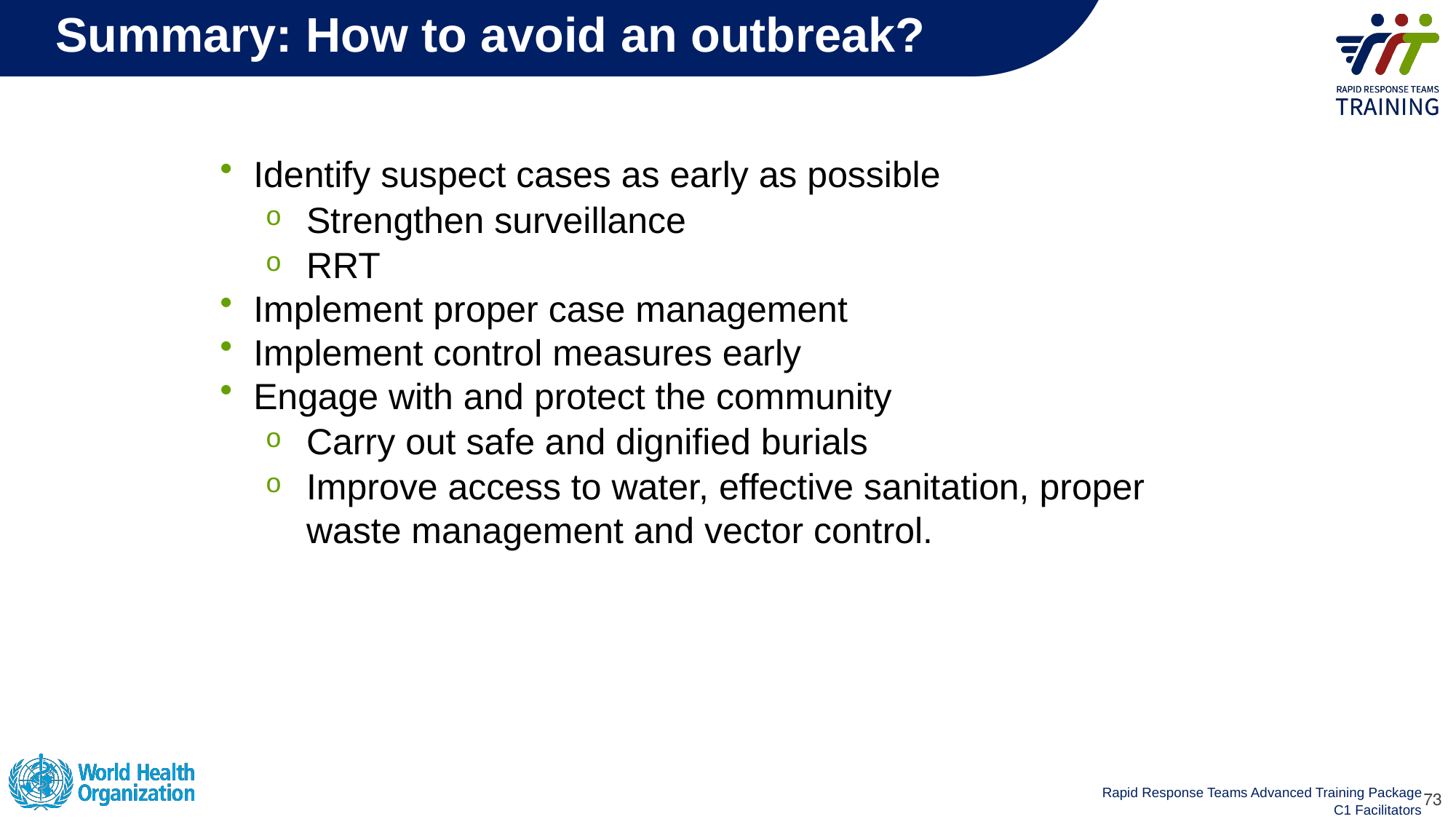

# Summary: How to avoid an outbreak?
Identify suspect cases as early as possible
Strengthen surveillance
RRT
Implement proper case management
Implement control measures early
Engage with and protect the community
Carry out safe and dignified burials
Improve access to water, effective sanitation, proper waste management and vector control.